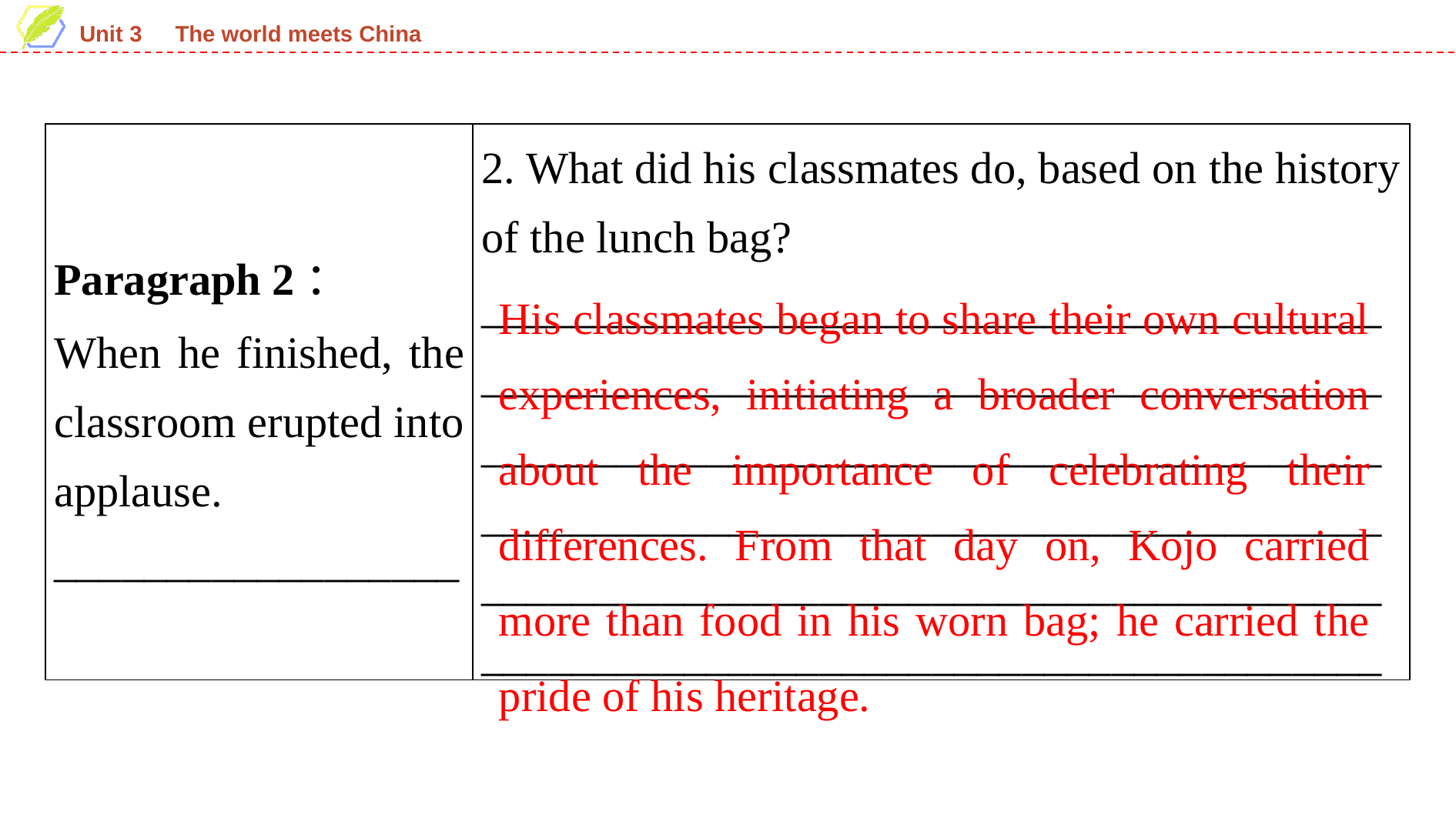

| Paragraph 2： When he finished, the classroom erupted into applause. \_\_\_\_\_\_\_\_\_\_\_\_\_\_\_\_\_\_ | 2. What did his classmates do, based on the history of the lunch bag? \_\_\_\_\_\_\_\_\_\_\_\_\_\_\_\_\_\_\_\_\_\_\_\_\_\_\_\_\_\_\_\_\_\_\_\_\_\_\_\_\_\_\_\_\_\_\_\_\_\_\_\_\_\_\_\_\_\_\_\_\_\_\_\_\_\_\_\_\_\_\_\_\_\_\_\_\_\_\_\_\_\_\_\_\_\_\_\_\_\_\_\_\_\_\_\_\_\_\_\_\_\_\_\_\_\_\_\_\_\_\_\_\_\_\_\_\_\_\_\_\_\_\_\_\_\_\_\_\_\_\_\_\_\_\_\_\_\_\_\_\_\_\_\_\_\_\_\_\_\_\_\_\_\_\_\_\_\_\_\_\_\_\_\_\_\_\_\_\_\_\_\_\_\_\_\_\_\_\_\_\_\_\_\_\_\_\_\_\_\_\_\_\_\_\_\_\_\_\_\_\_\_\_\_\_\_\_\_\_\_\_\_\_\_\_\_\_\_\_\_\_\_\_\_\_\_\_\_\_\_\_\_\_\_\_\_\_\_\_\_ |
| --- | --- |
His classmates began to share their own cultural experiences, initiating a broader conversation about the importance of celebrating their differences. From that day on, Kojo carried more than food in his worn bag; he carried the pride of his heritage.